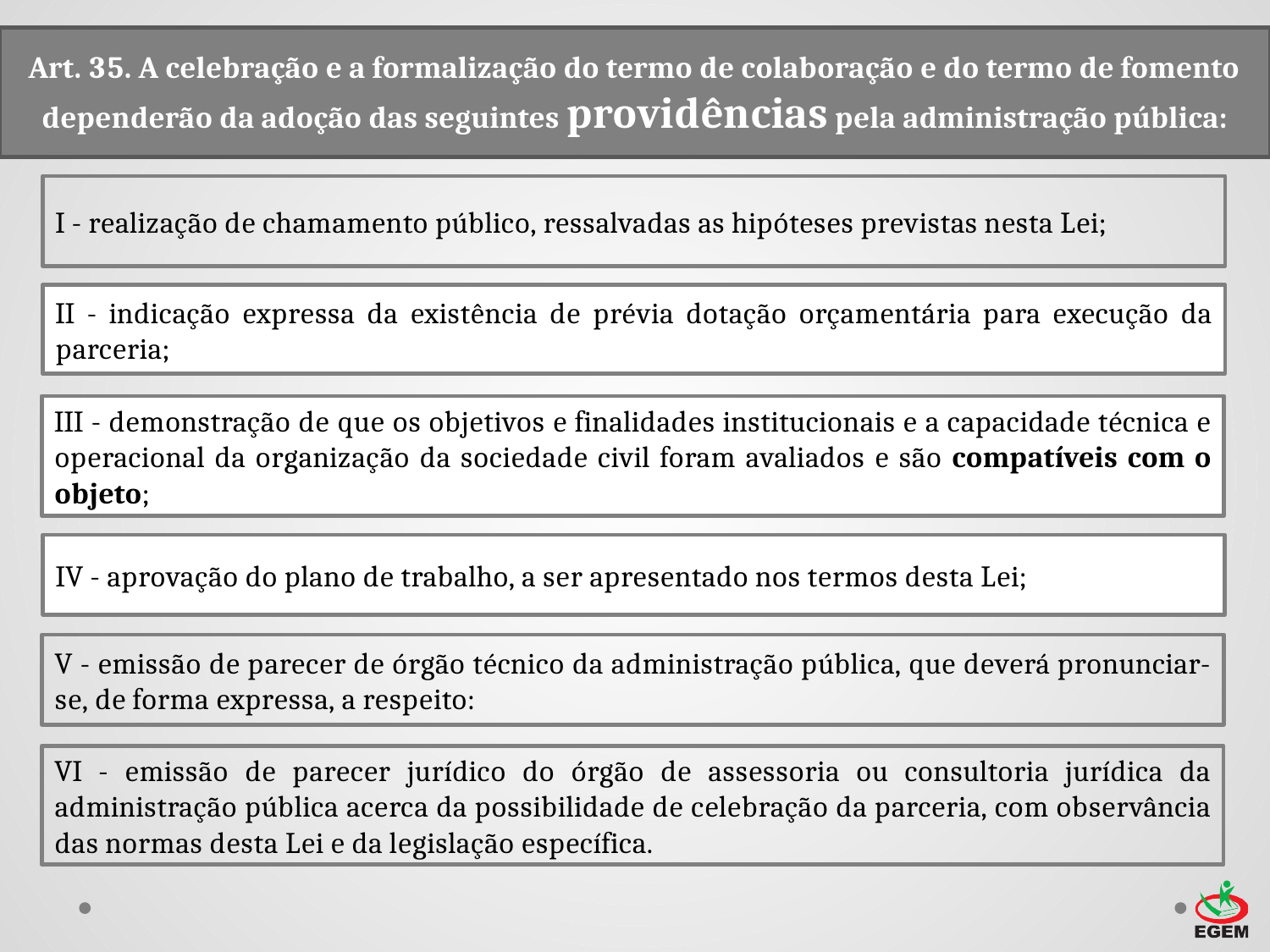

Art. 35. A celebração e a formalização do termo de colaboração e do termo de fomento dependerão da adoção das seguintes providências pela administração pública:
I - realização de chamamento público, ressalvadas as hipóteses previstas nesta Lei;
II - indicação expressa da existência de prévia dotação orçamentária para execução da parceria;
III - demonstração de que os objetivos e finalidades institucionais e a capacidade técnica e operacional da organização da sociedade civil foram avaliados e são compatíveis com o objeto;
IV - aprovação do plano de trabalho, a ser apresentado nos termos desta Lei;
V - emissão de parecer de órgão técnico da administração pública, que deverá pronunciar-se, de forma expressa, a respeito:
VI - emissão de parecer jurídico do órgão de assessoria ou consultoria jurídica da administração pública acerca da possibilidade de celebração da parceria, com observância das normas desta Lei e da legislação específica.